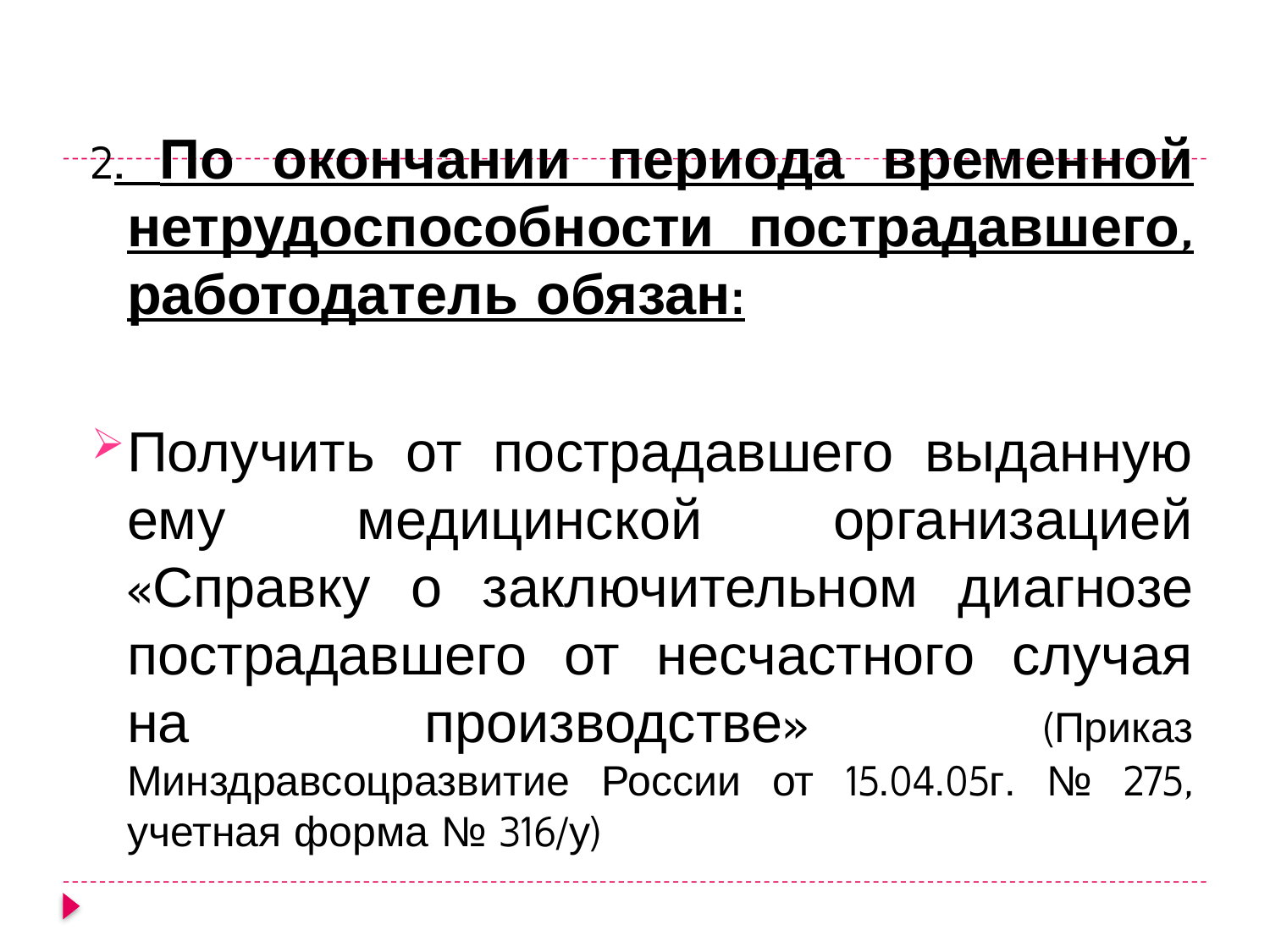

2. По окончании периода временной нетрудоспособности пострадавшего, работодатель обязан:

Получить от пострадавшего выданную ему медицинской организацией «Справку о заключительном диагнозе пострадавшего от несчастного случая на производстве» (Приказ Минздравсоцразвитие России от 15.04.05г. № 275, учетная форма № 316/у)